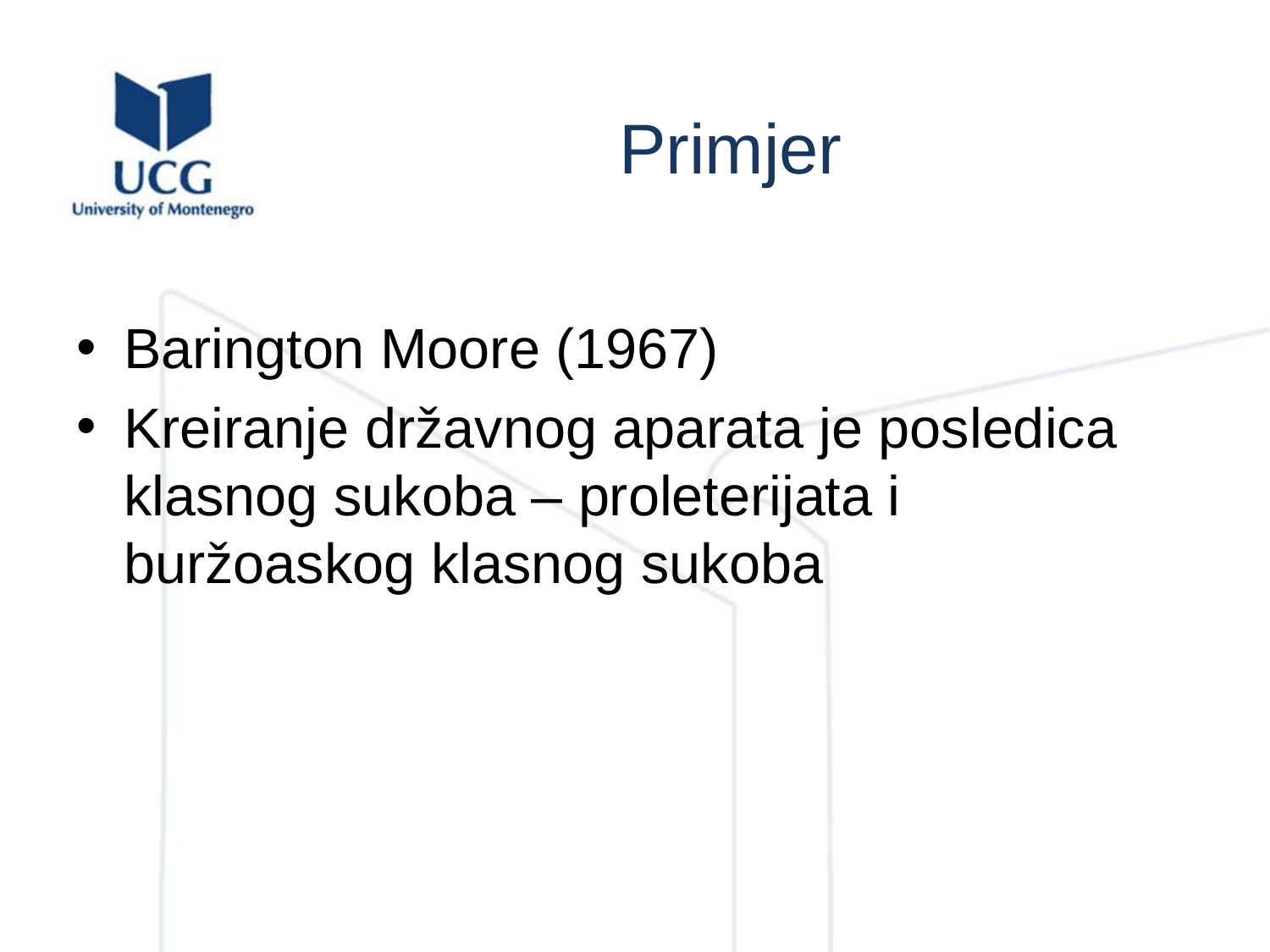

# Primjer
Barington Moore (1967)
Kreiranje državnog aparata je posledica klasnog sukoba – proleterijata i buržoaskog klasnog sukoba